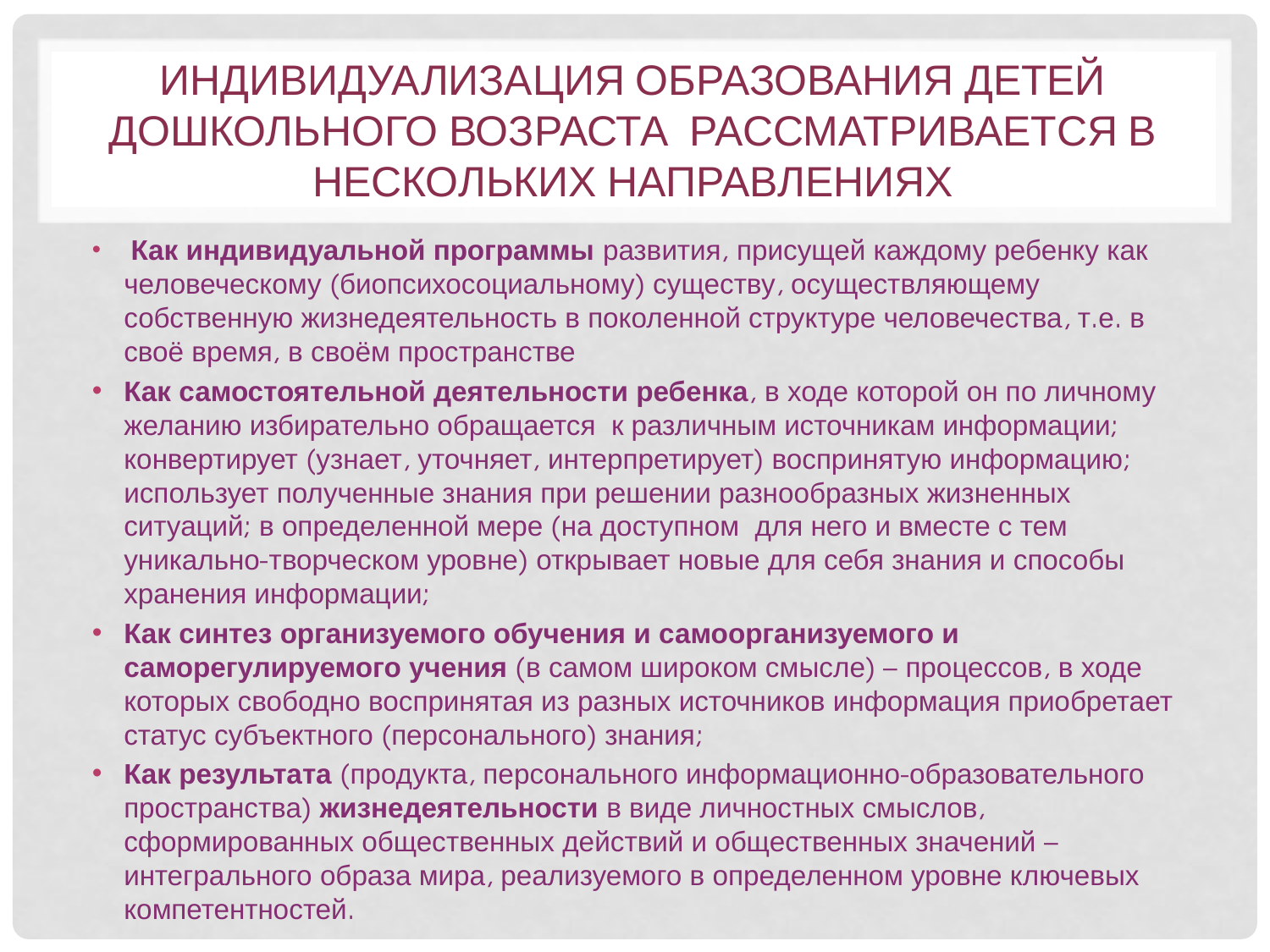

# Индивидуализация образования детей дошкольного возраста  рассматривается в нескольких направлениях
 Как индивидуальной программы развития, присущей каждому ребенку как человеческому (биопсихосоциальному) существу, осуществляющему собственную жизнедеятельность в поколенной структуре человечества, т.е. в своё время, в своём пространстве
Как самостоятельной деятельности ребенка, в ходе которой он по личному желанию избирательно обращается  к различным источникам информации; конвертирует (узнает, уточняет, интерпретирует) воспринятую информацию; использует полученные знания при решении разнообразных жизненных ситуаций; в определенной мере (на доступном  для него и вместе с тем уникально-творческом уровне) открывает новые для себя знания и способы хранения информации;
Как синтез организуемого обучения и самоорганизуемого и саморегулируемого учения (в самом широком смысле) – процессов, в ходе которых свободно воспринятая из разных источников информация приобретает статус субъектного (персонального) знания;
Как результата (продукта, персонального информационно-образовательного пространства) жизнедеятельности в виде личностных смыслов, сформированных общественных действий и общественных значений – интегрального образа мира, реализуемого в определенном уровне ключевых компетентностей.